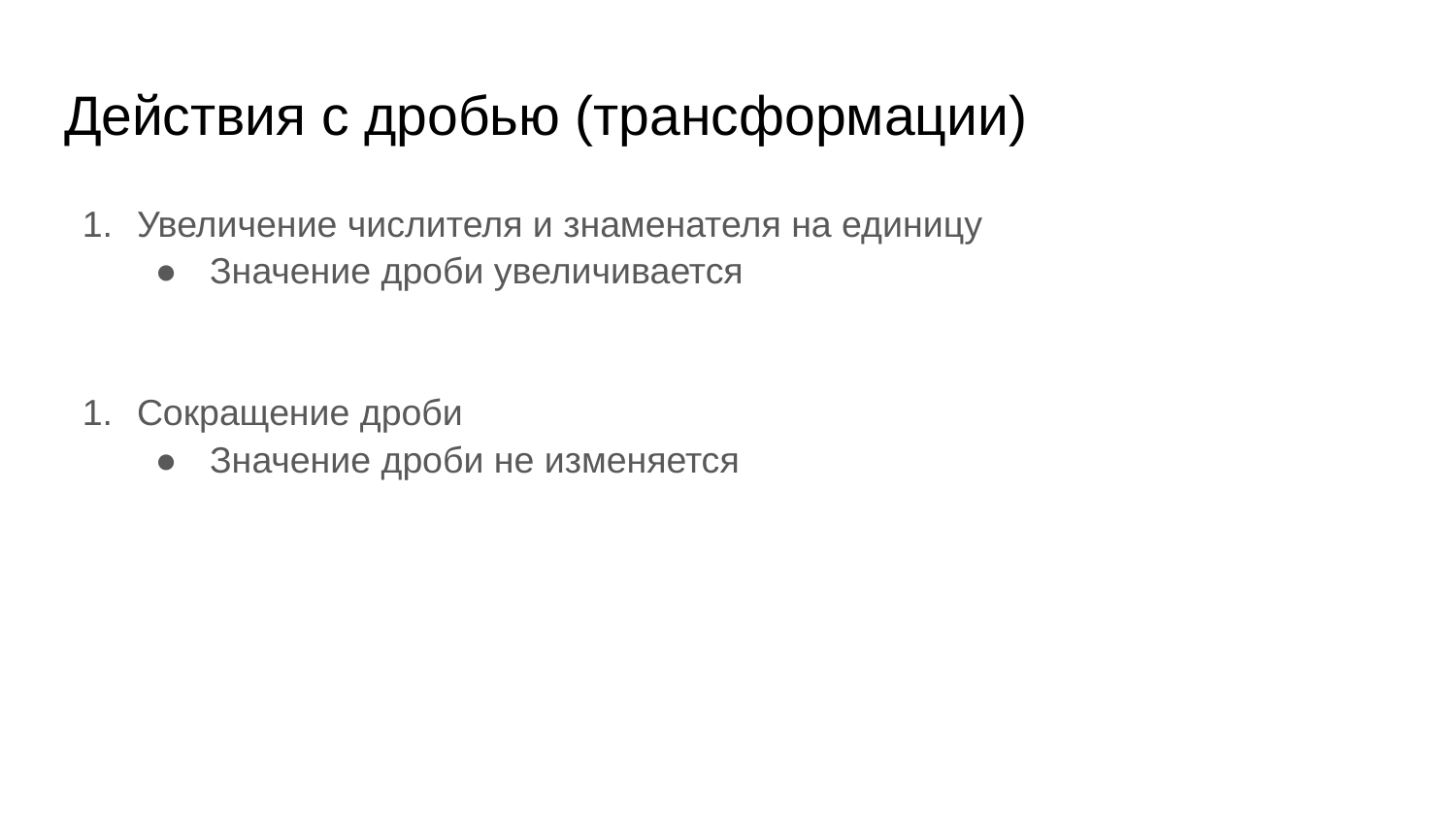

# Действия с дробью (трансформации)
Увеличение числителя и знаменателя на единицу
Значение дроби увеличивается

Сокращение дроби
Значение дроби не изменяется